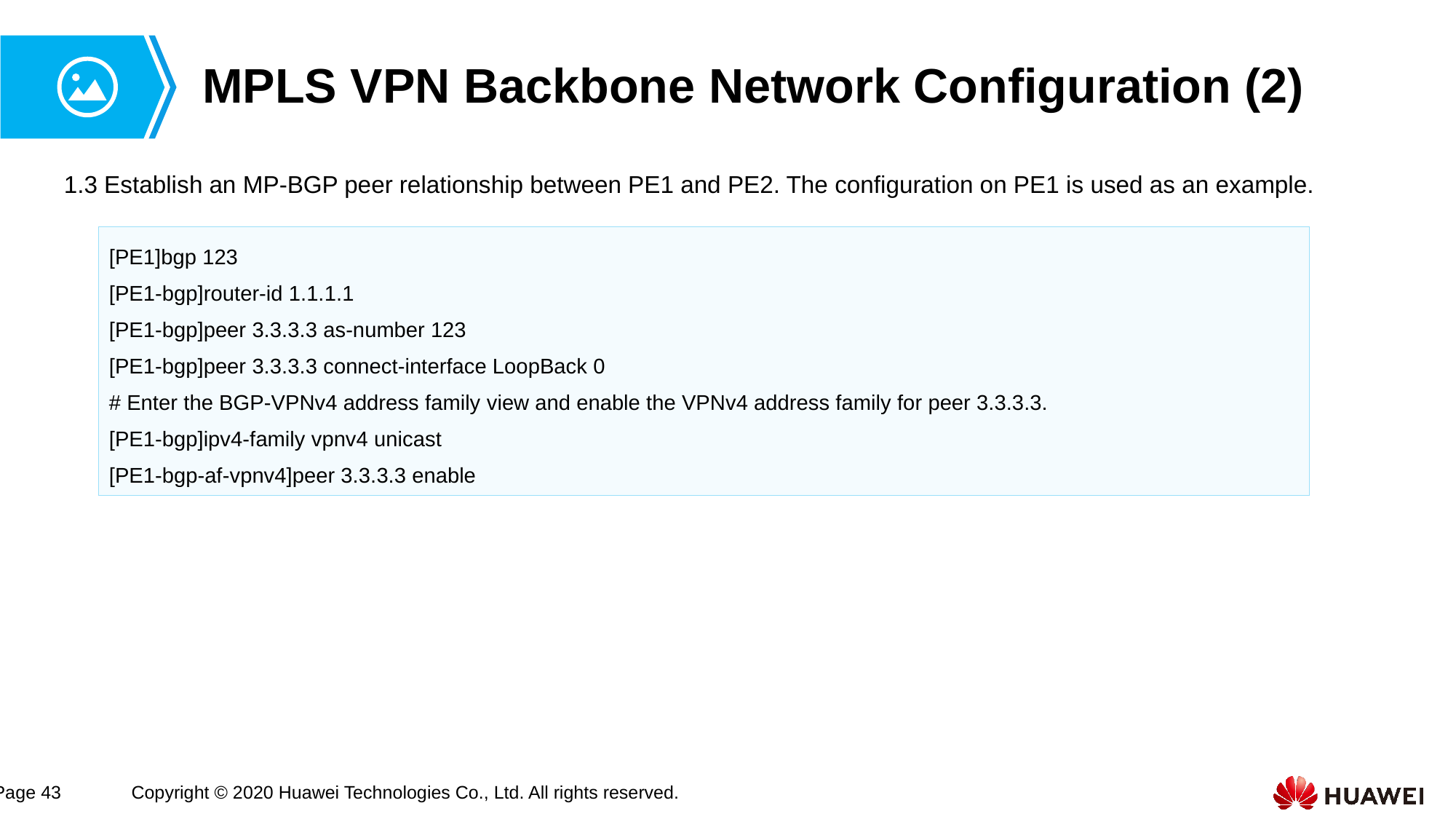

# MPLS VPN Backbone Network Configuration (2)
1.3 Establish an MP-BGP peer relationship between PE1 and PE2. The configuration on PE1 is used as an example.
[PE1]bgp 123
[PE1-bgp]router-id 1.1.1.1
[PE1-bgp]peer 3.3.3.3 as-number 123
[PE1-bgp]peer 3.3.3.3 connect-interface LoopBack 0
# Enter the BGP-VPNv4 address family view and enable the VPNv4 address family for peer 3.3.3.3.
[PE1-bgp]ipv4-family vpnv4 unicast
[PE1-bgp-af-vpnv4]peer 3.3.3.3 enable